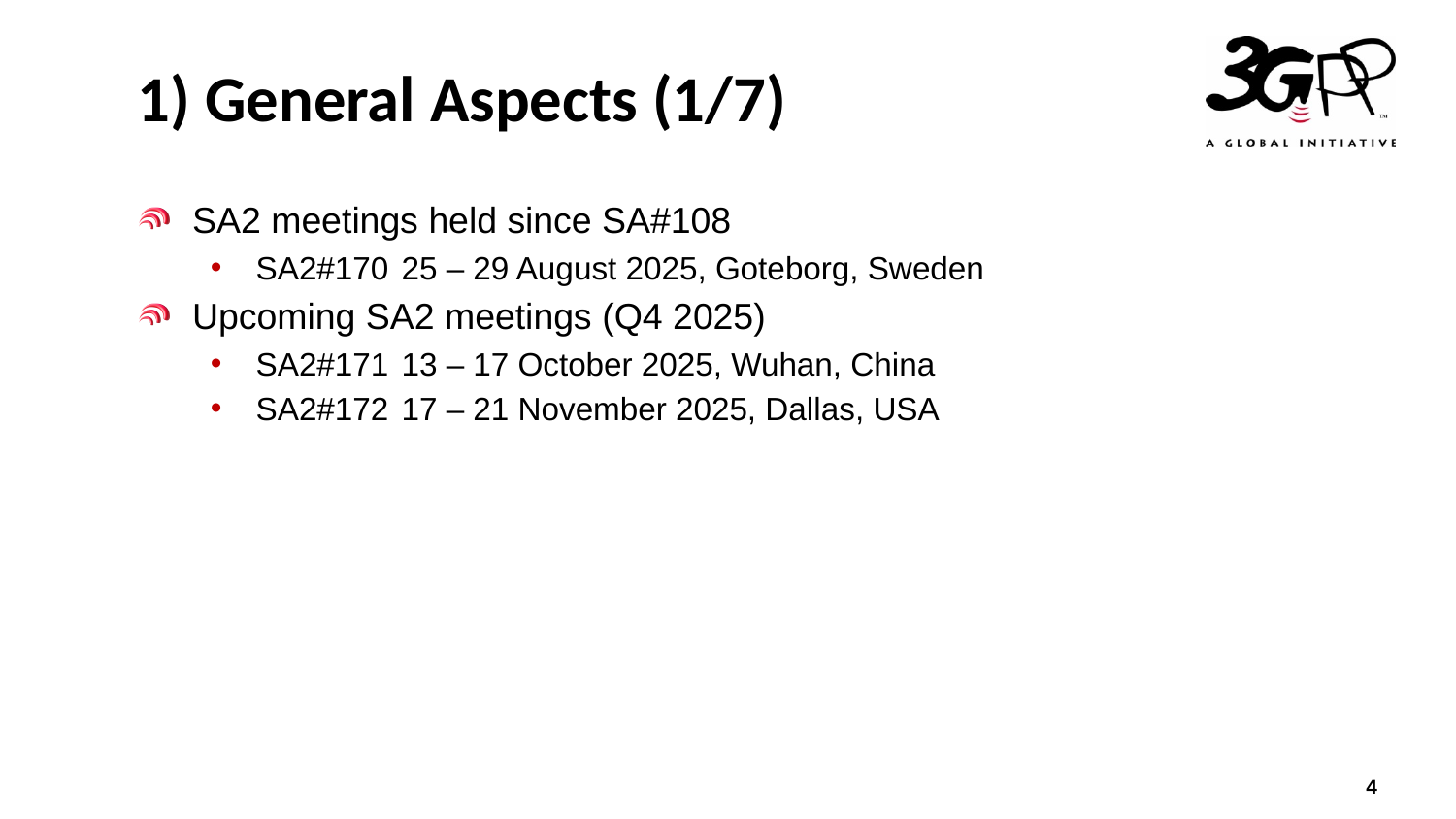

# 1) General Aspects (1/7)
SA2 meetings held since SA#108
SA2#170	25 – 29 August 2025, Goteborg, Sweden
Upcoming SA2 meetings (Q4 2025)
SA2#171	13 – 17 October 2025, Wuhan, China
SA2#172	17 – 21 November 2025, Dallas, USA